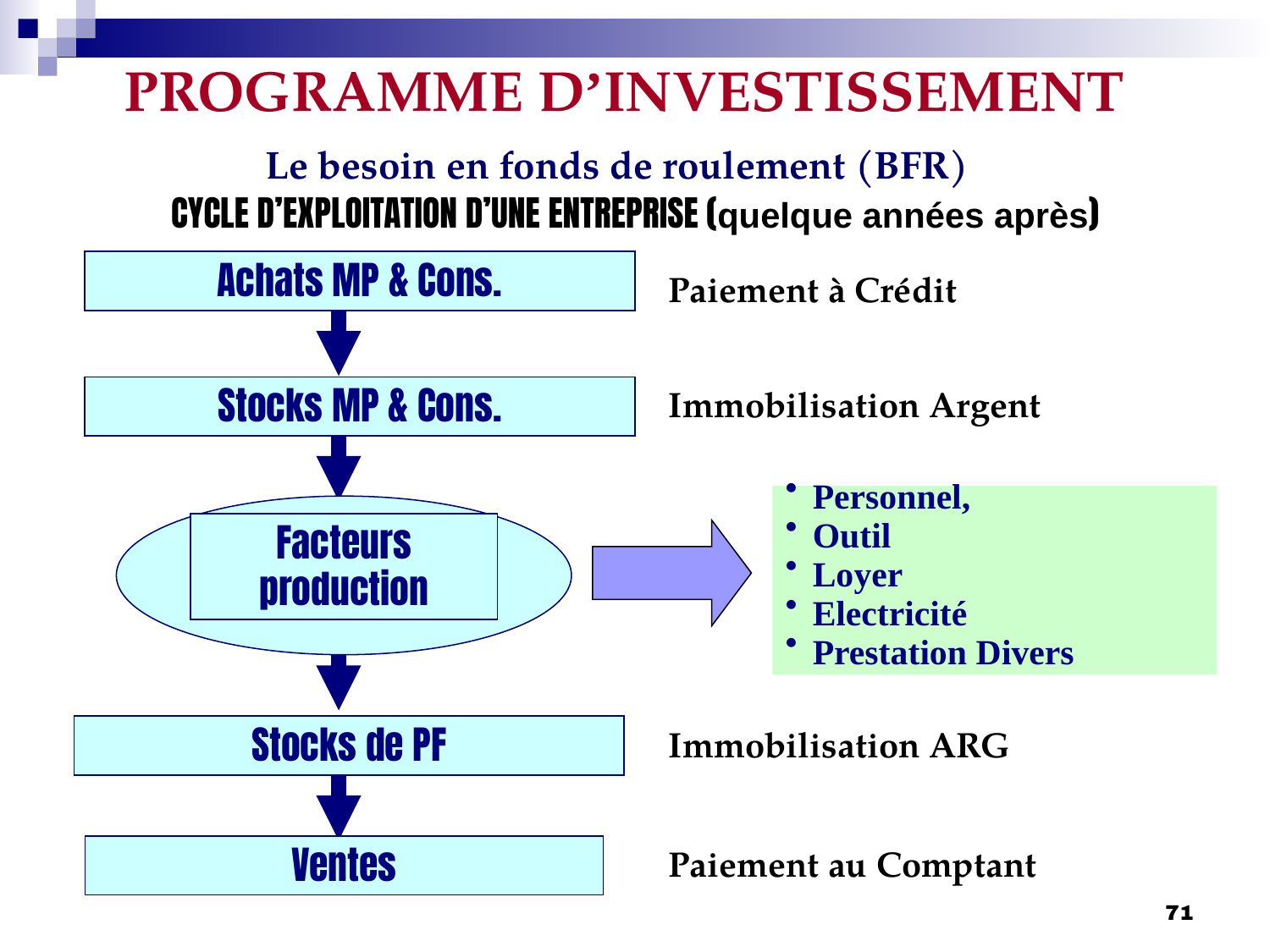

# PROGRAMME D’INVESTISSEMENT Le besoin en fonds de roulement (BFR)
CYCLE D’EXPLOITATION D’UNE ENTREPRISE (quelque années après)
Achats MP & Cons.
Paiement à Crédit

Immobilisation Argent
Stocks MP & Cons.

Personnel,
Outil
Loyer
Electricité
Prestation Divers

Facteurs production

Stocks de PF
Immobilisation ARG

Ventes
Paiement au Comptant
71